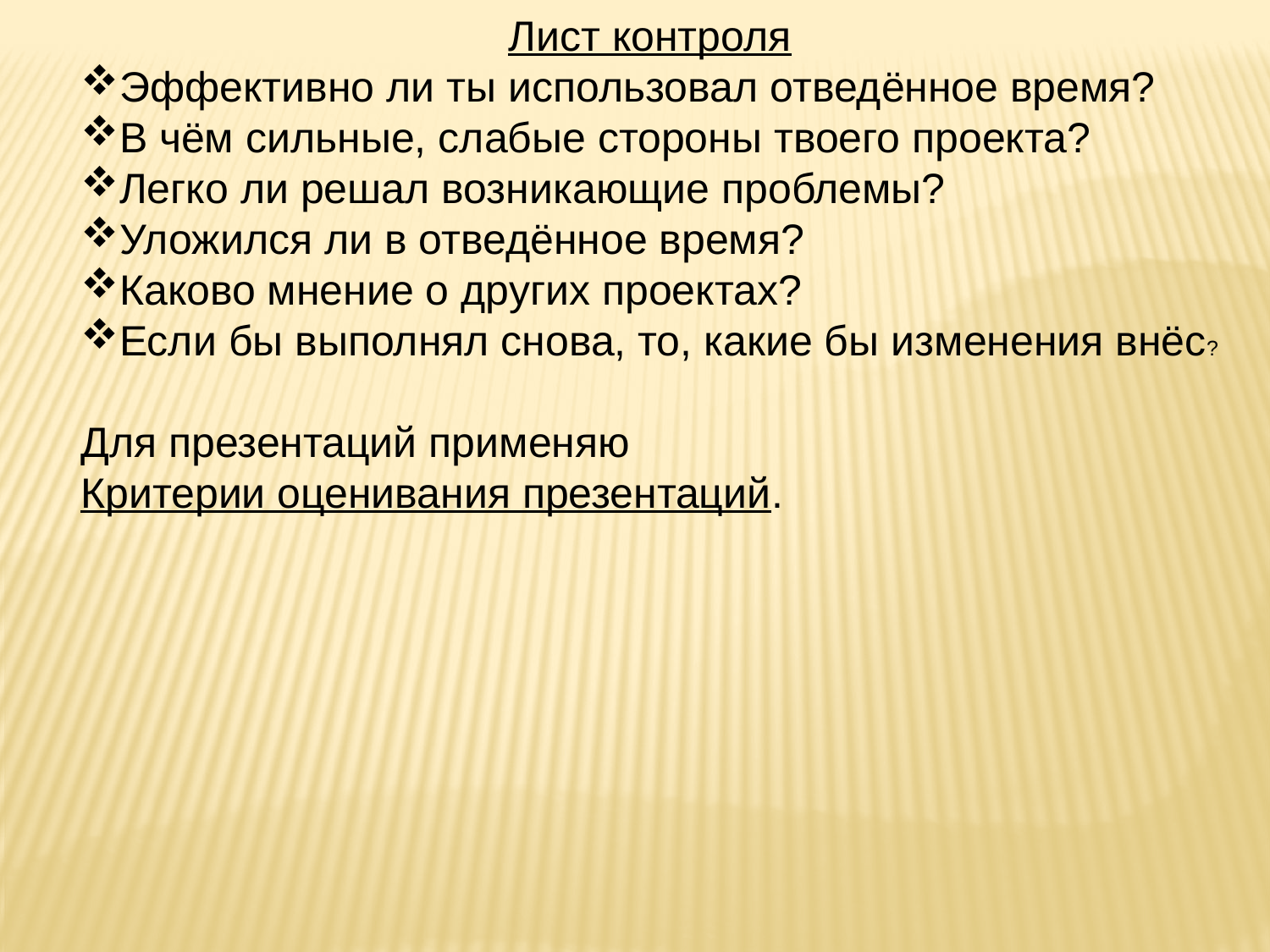

Лист контроля
Эффективно ли ты использовал отведённое время?
В чём сильные, слабые стороны твоего проекта?
Легко ли решал возникающие проблемы?
Уложился ли в отведённое время?
Каково мнение о других проектах?
Если бы выполнял снова, то, какие бы изменения внёс?

Для презентаций применяю
Критерии оценивания презентаций.